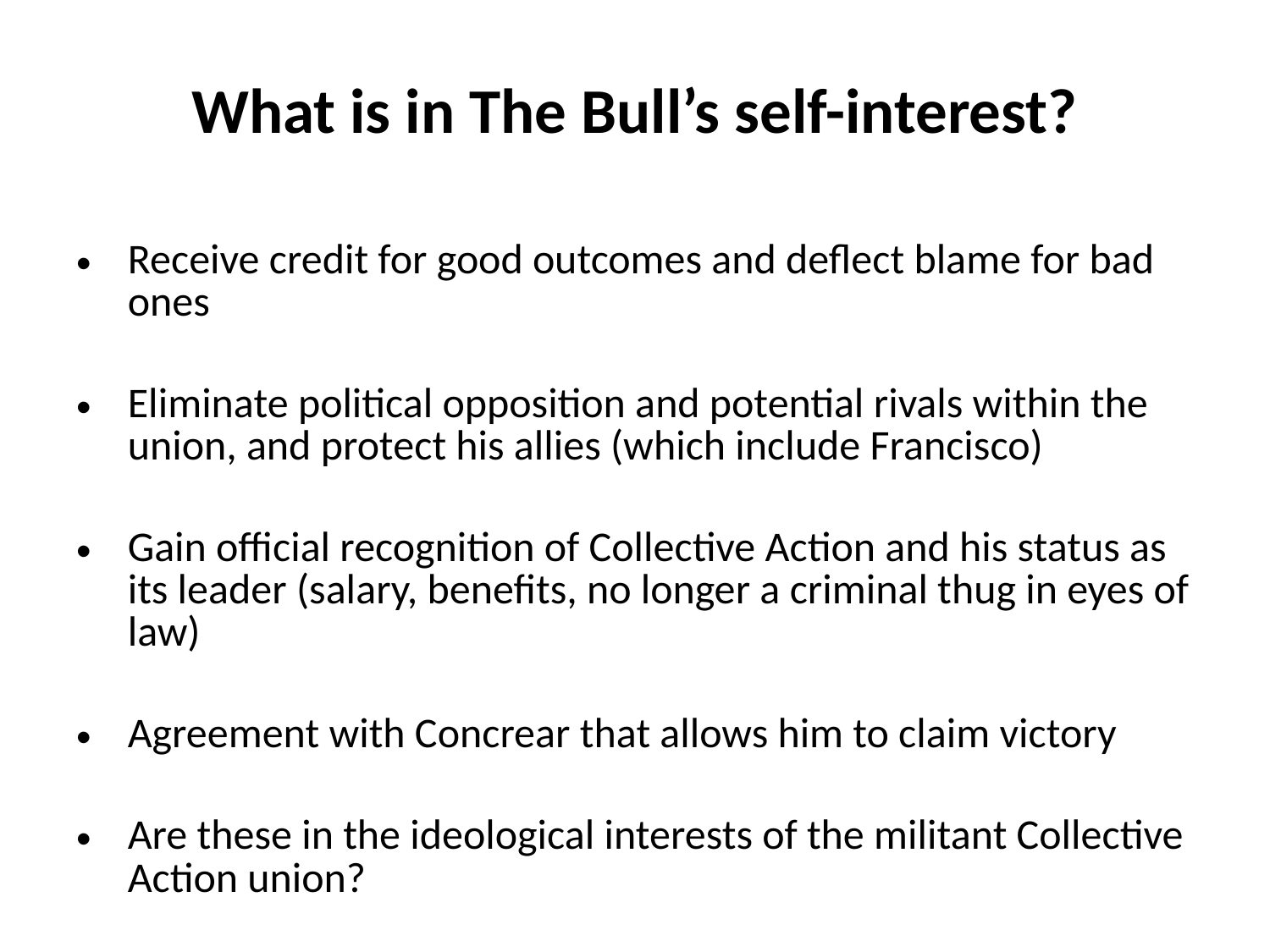

# What is in The Bull’s self-interest?
Receive credit for good outcomes and deflect blame for bad ones

Eliminate political opposition and potential rivals within the union, and protect his allies (which include Francisco)

Gain official recognition of Collective Action and his status as its leader (salary, benefits, no longer a criminal thug in eyes of law)

Agreement with Concrear that allows him to claim victory

Are these in the ideological interests of the militant Collective Action union?